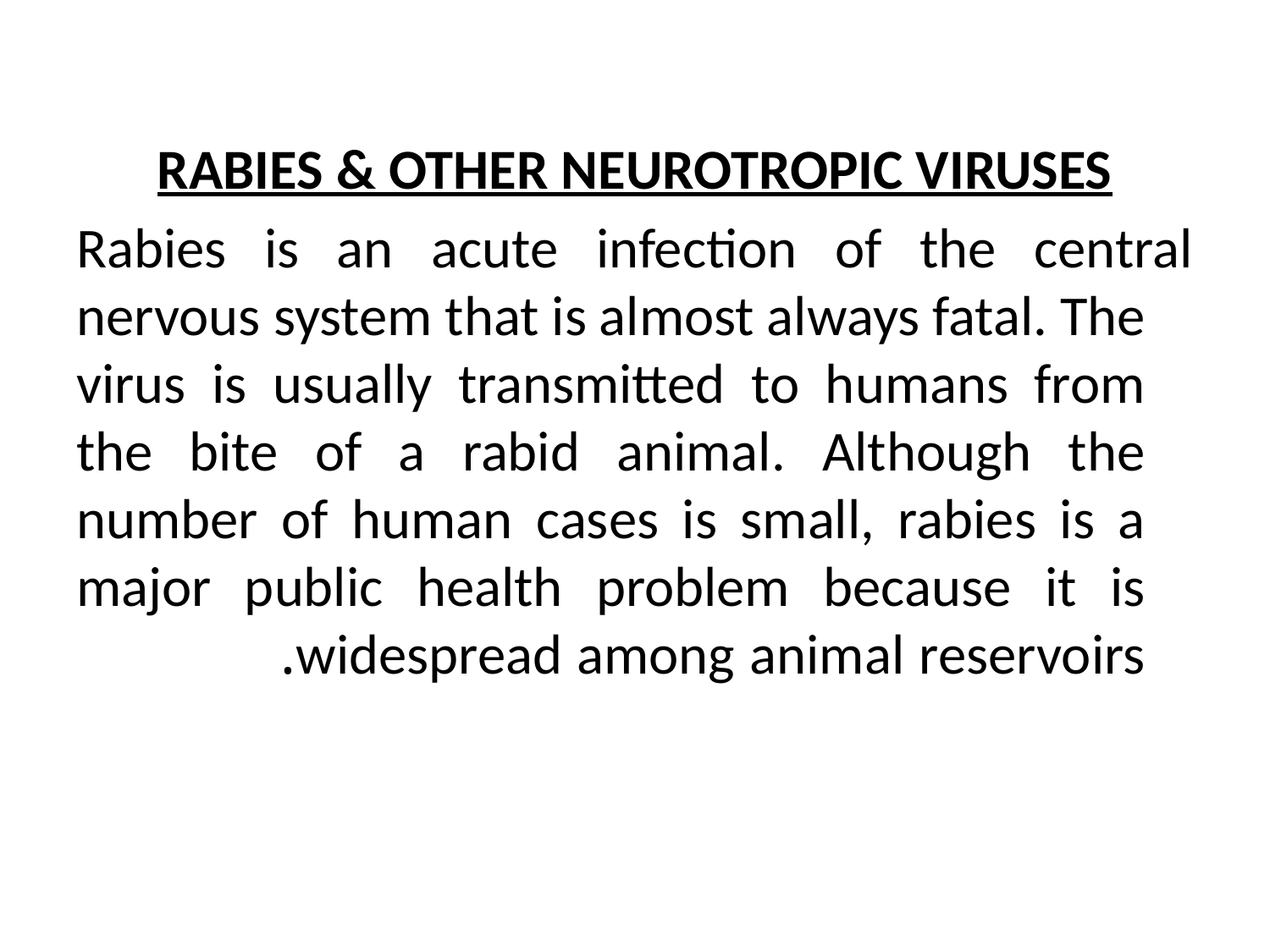

RABIES & OTHER NEUROTROPIC VIRUSES
Rabies is an acute infection of the central nervous system that is almost always fatal. The virus is usually transmitted to humans from the bite of a rabid animal. Although the number of human cases is small, rabies is a major public health problem because it is widespread among animal reservoirs.